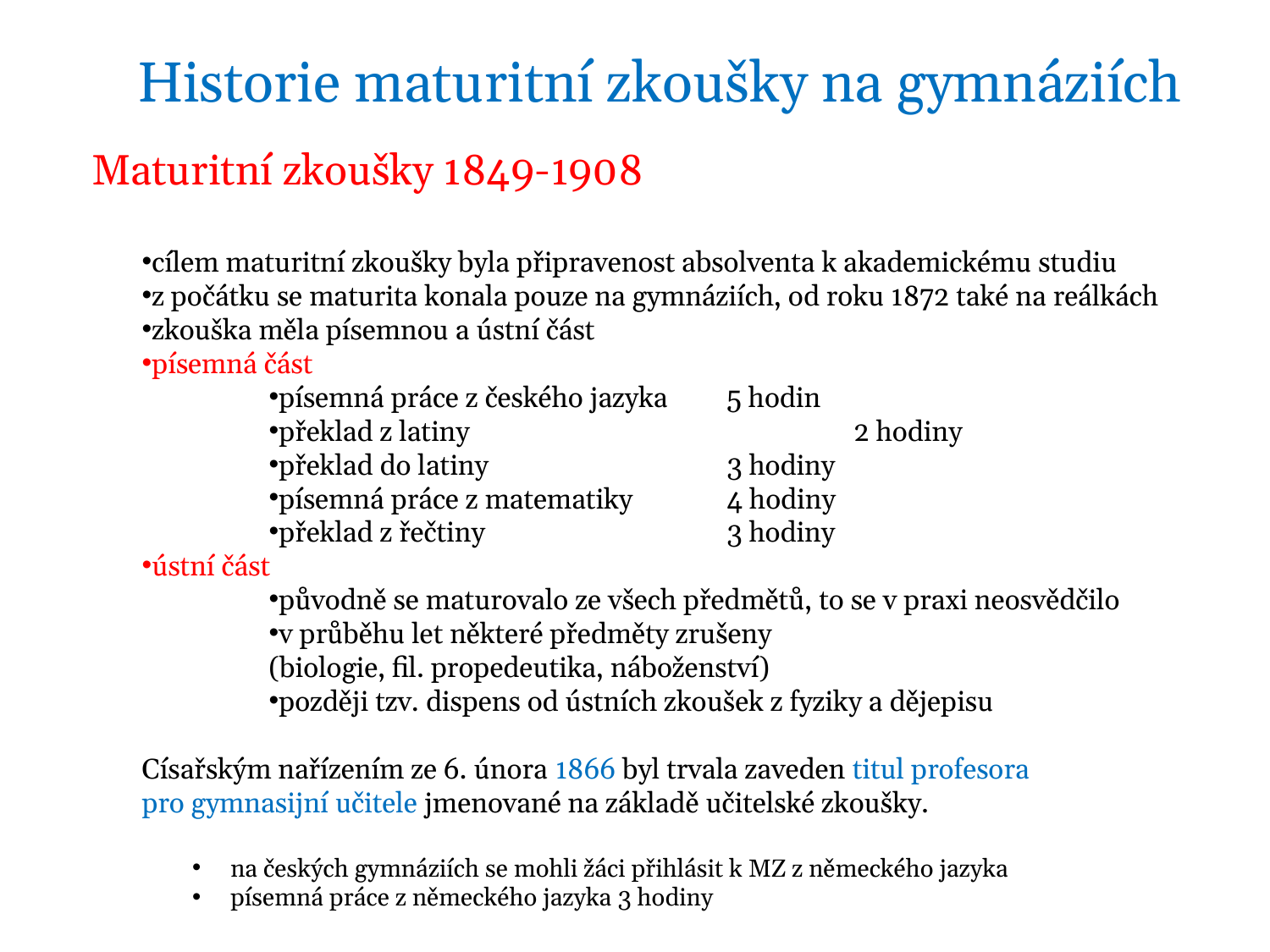

Historie maturitní zkoušky na gymnáziích
Maturitní zkoušky 1849-1908

cílem maturitní zkoušky byla připravenost absolventa k akademickému studiu
z počátku se maturita konala pouze na gymnáziích, od roku 1872 také na reálkách
zkouška měla písemnou a ústní část
písemná část
písemná práce z českého jazyka	5 hodin
překlad z latiny 			2 hodiny
překlad do latiny		3 hodiny
písemná práce z matematiky	4 hodiny
překlad z řečtiny		3 hodiny
ústní část
původně se maturovalo ze všech předmětů, to se v praxi neosvědčilo
v průběhu let některé předměty zrušeny
(biologie, fil. propedeutika, náboženství)
později tzv. dispens od ústních zkoušek z fyziky a dějepisu

Císařským nařízením ze 6. února 1866 byl trvala zaveden titul profesora
pro gymnasijní učitele jmenované na základě učitelské zkoušky.

     na českých gymnáziích se mohli žáci přihlásit k MZ z německého jazyka
     písemná práce z německého jazyka 3 hodiny